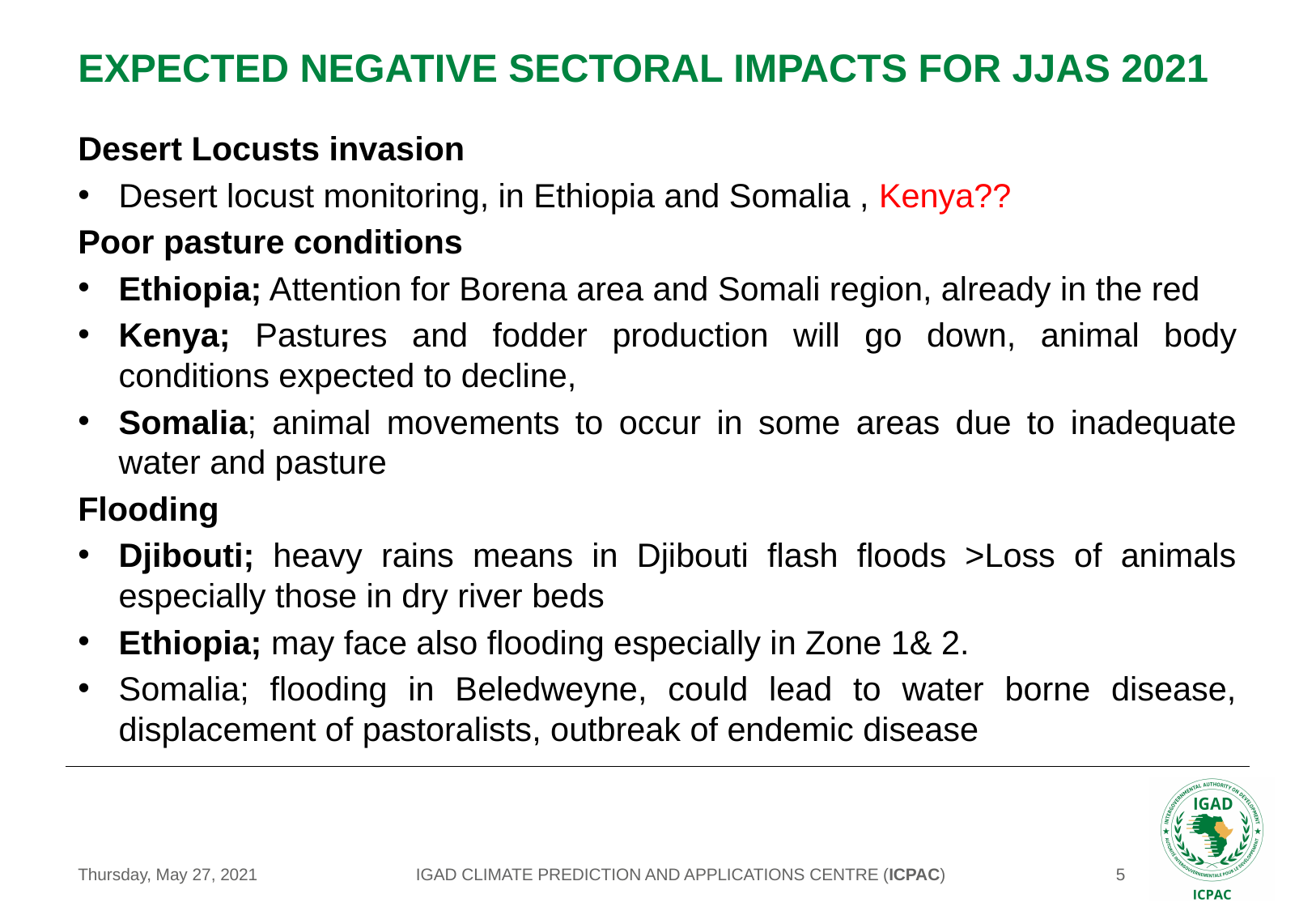

# EXPECTED NEGATIVE SECTORAL IMPACTS FOR JJAS 2021
Desert Locusts invasion
Desert locust monitoring, in Ethiopia and Somalia , Kenya??
Poor pasture conditions
Ethiopia; Attention for Borena area and Somali region, already in the red
Kenya; Pastures and fodder production will go down, animal body conditions expected to decline,
Somalia; animal movements to occur in some areas due to inadequate water and pasture
Flooding
Djibouti; heavy rains means in Djibouti flash floods >Loss of animals especially those in dry river beds
Ethiopia; may face also flooding especially in Zone 1& 2.
Somalia; flooding in Beledweyne, could lead to water borne disease, displacement of pastoralists, outbreak of endemic disease

IGAD CLIMATE PREDICTION AND APPLICATIONS CENTRE (ICPAC)
Thursday, May 27, 2021
5